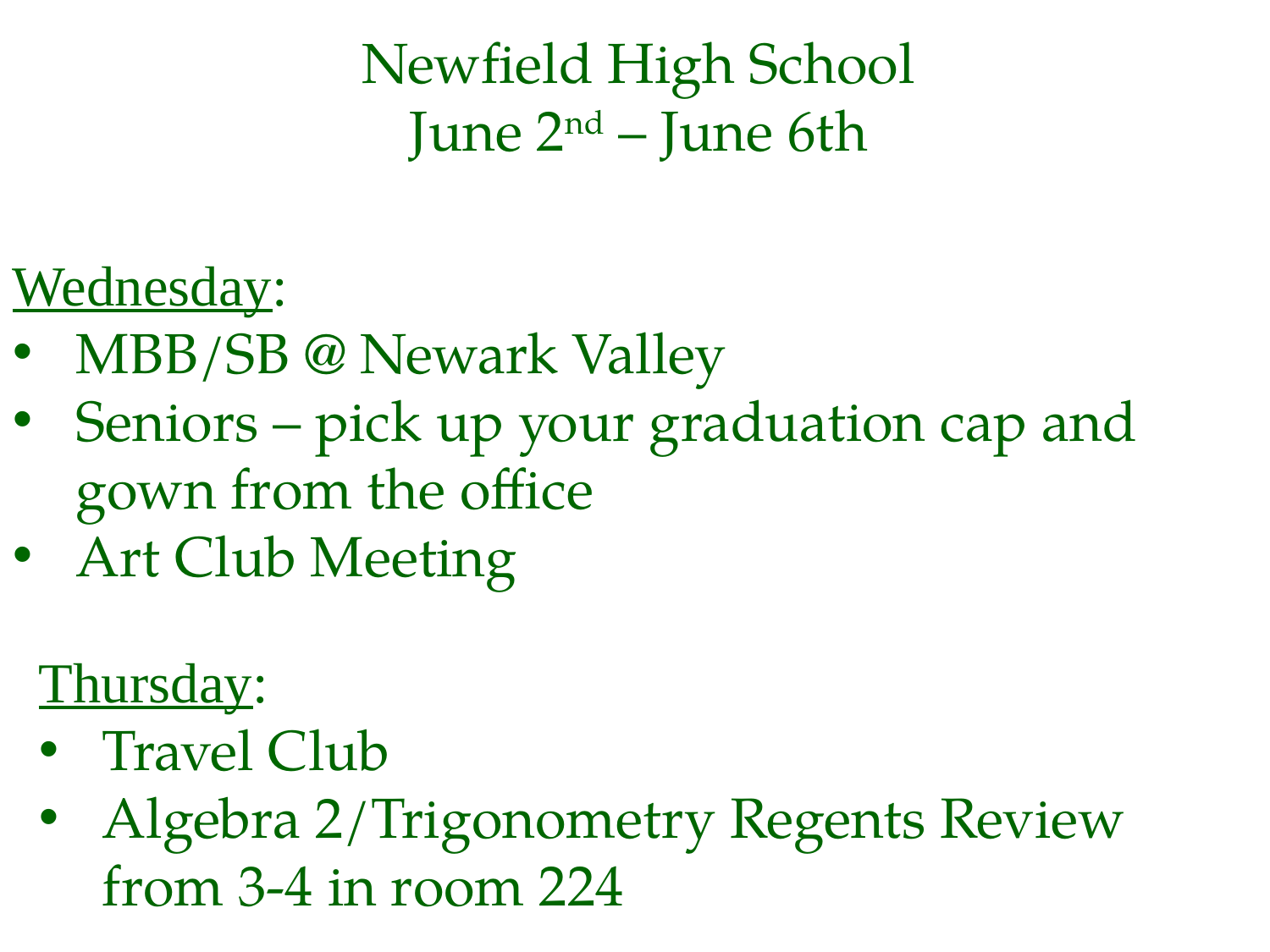

Newfield High School
June 2nd – June 6th
Wednesday:
MBB/SB @ Newark Valley
Seniors – pick up your graduation cap and gown from the office
Art Club Meeting
Thursday:
Travel Club
Algebra 2/Trigonometry Regents Review from 3-4 in room 224